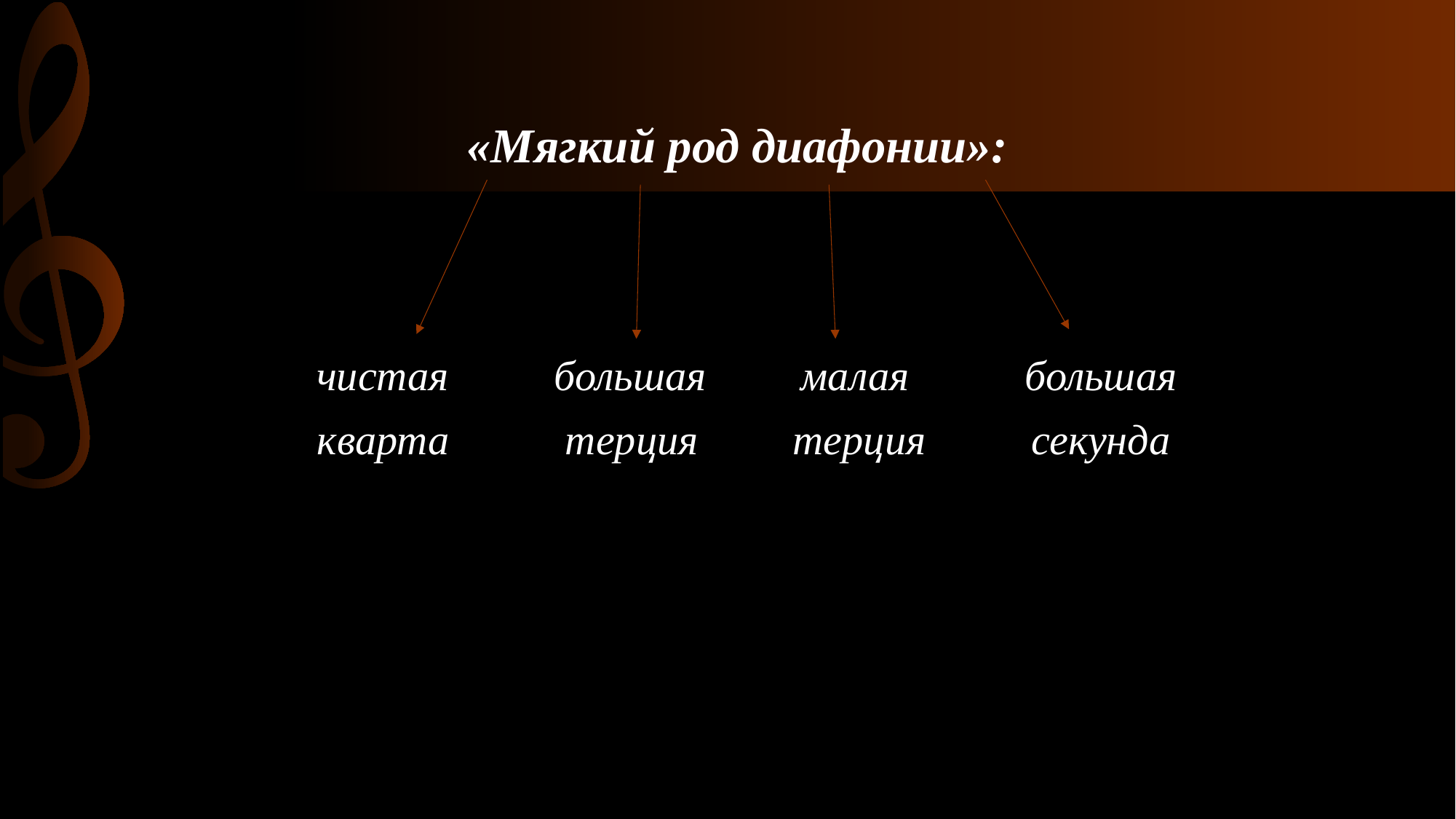

«Мягкий род диафонии»:

                        чистая          большая         малая           большая
                 кварта           терция         терция          секунда